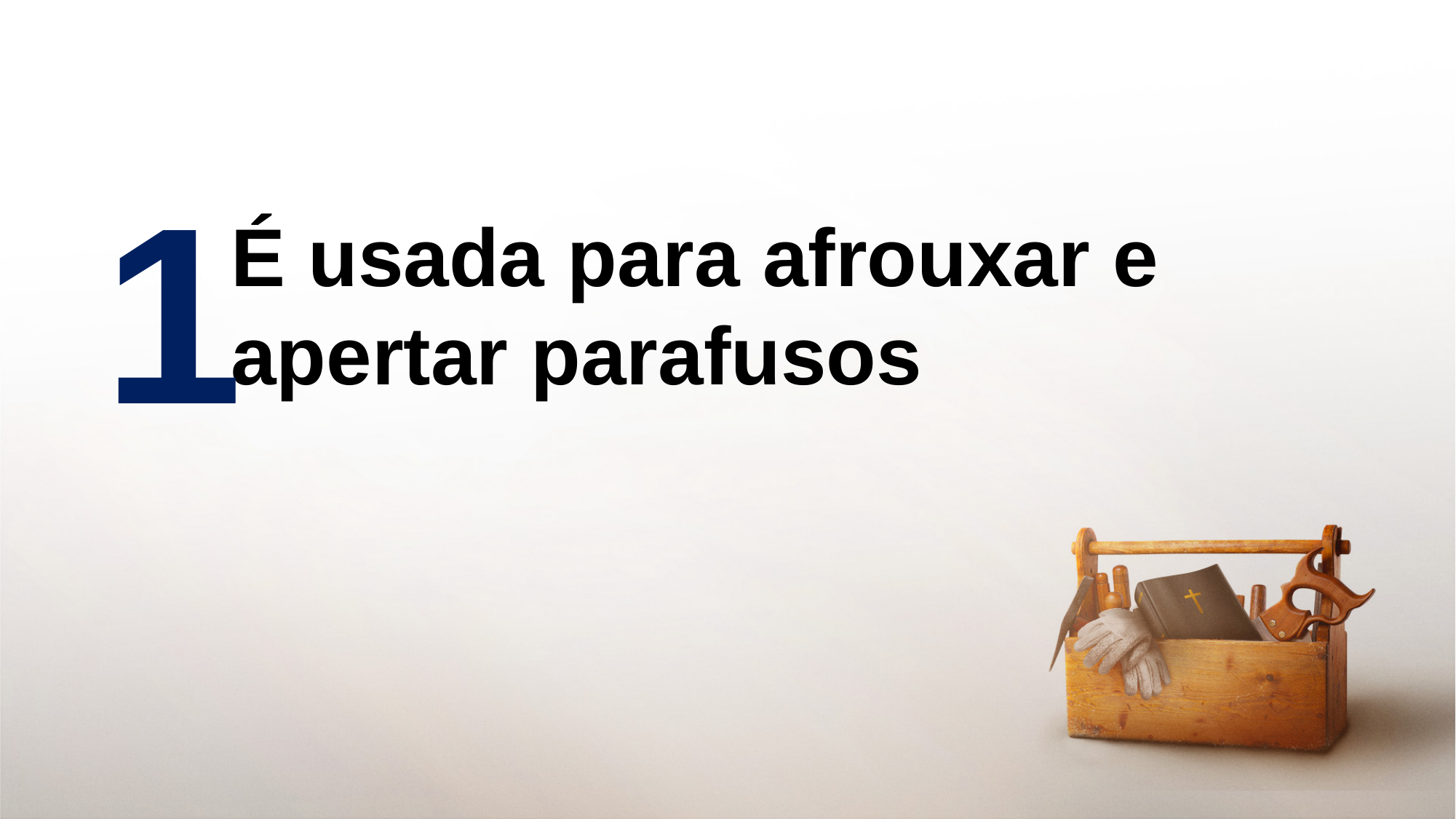

1
É usada para afrouxar e apertar parafusos